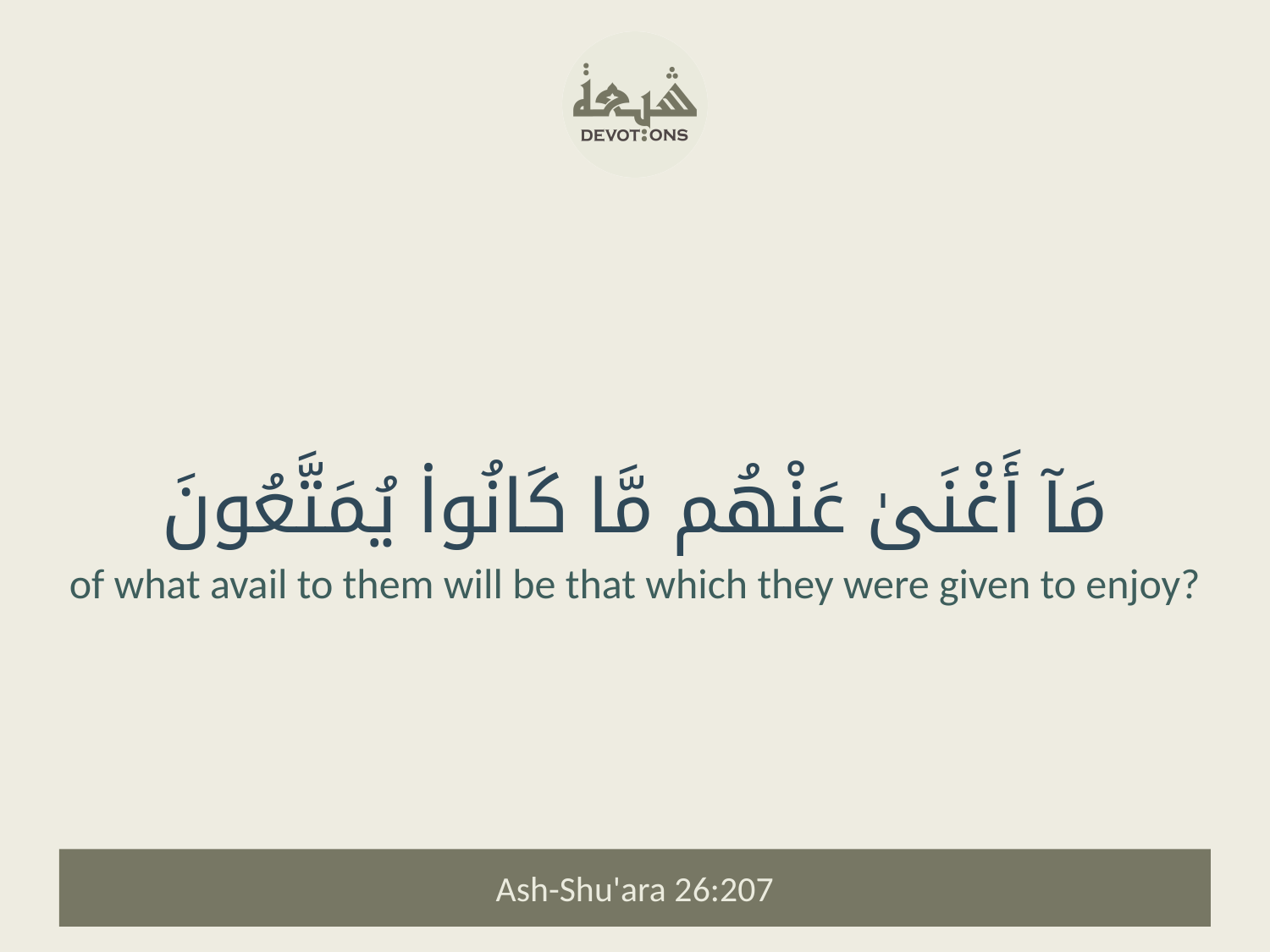

مَآ أَغْنَىٰ عَنْهُم مَّا كَانُوا۟ يُمَتَّعُونَ
of what avail to them will be that which they were given to enjoy?
Ash-Shu'ara 26:207